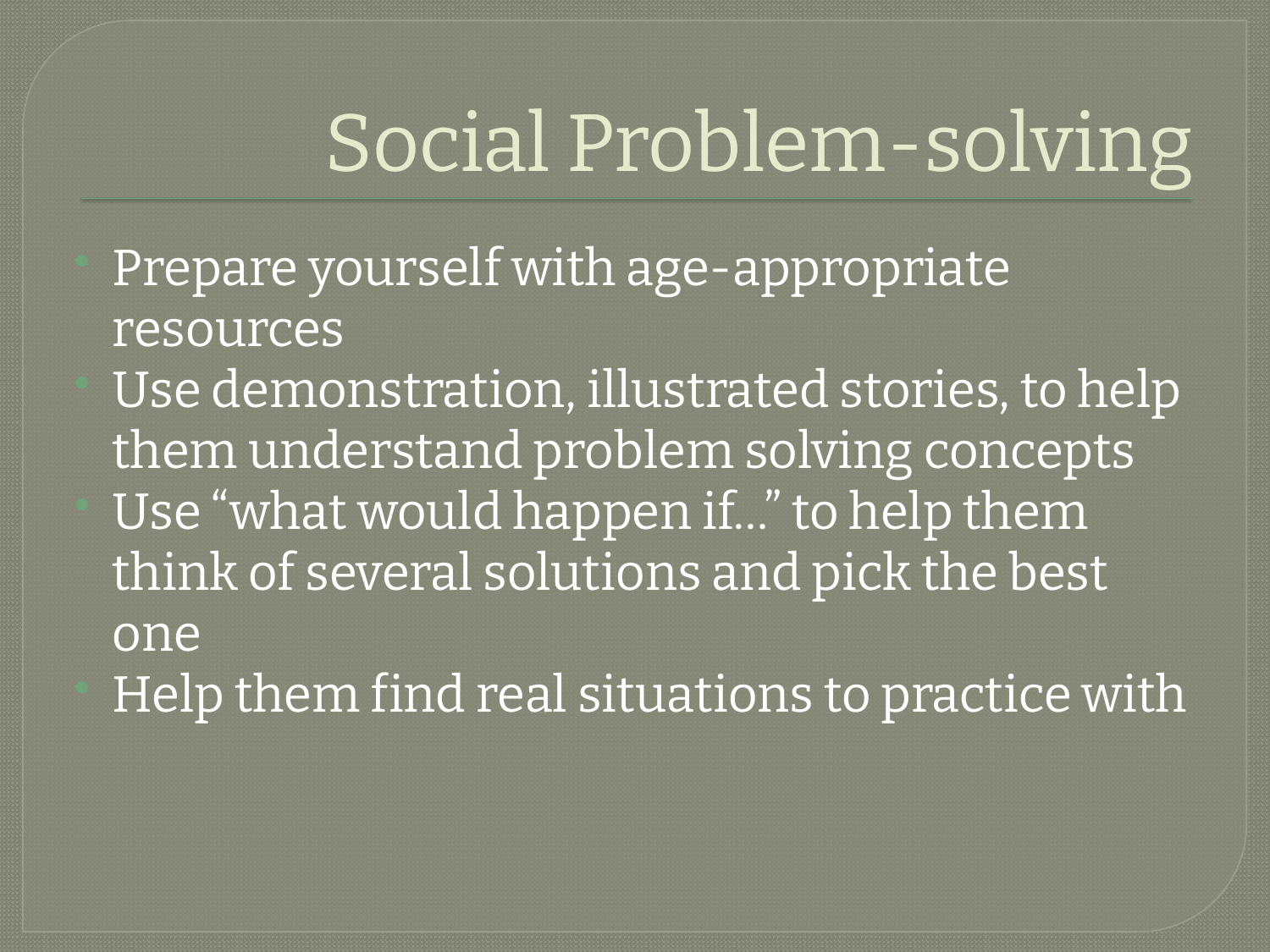

# Social Problem-solving
Prepare yourself with age-appropriate resources
Use demonstration, illustrated stories, to help them understand problem solving concepts
Use “what would happen if…” to help them think of several solutions and pick the best one
Help them find real situations to practice with